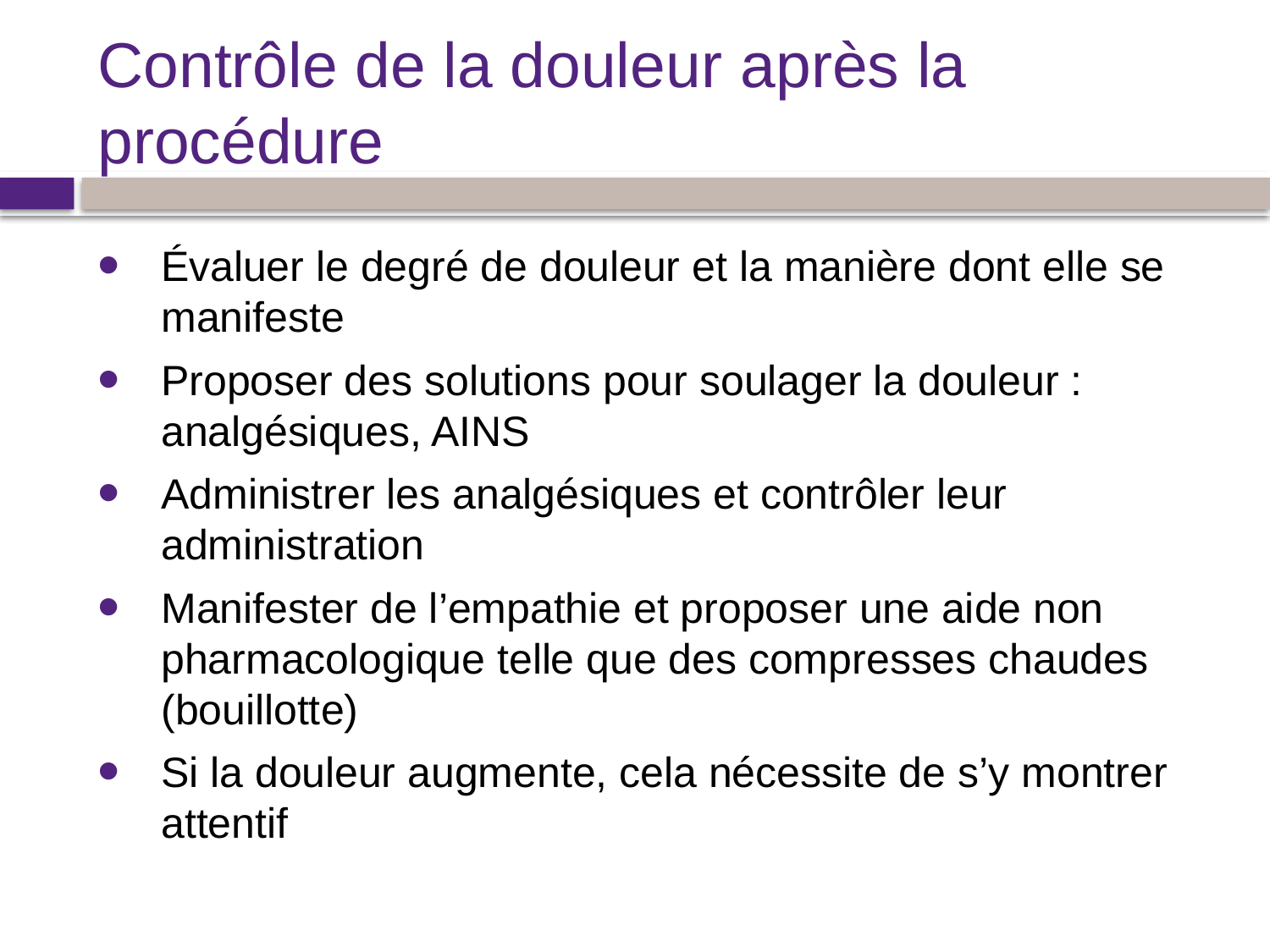

# Contrôle de la douleur après la procédure
Évaluer le degré de douleur et la manière dont elle se manifeste
Proposer des solutions pour soulager la douleur : analgésiques, AINS
Administrer les analgésiques et contrôler leur administration
Manifester de l’empathie et proposer une aide non pharmacologique telle que des compresses chaudes (bouillotte)
Si la douleur augmente, cela nécessite de s’y montrer attentif